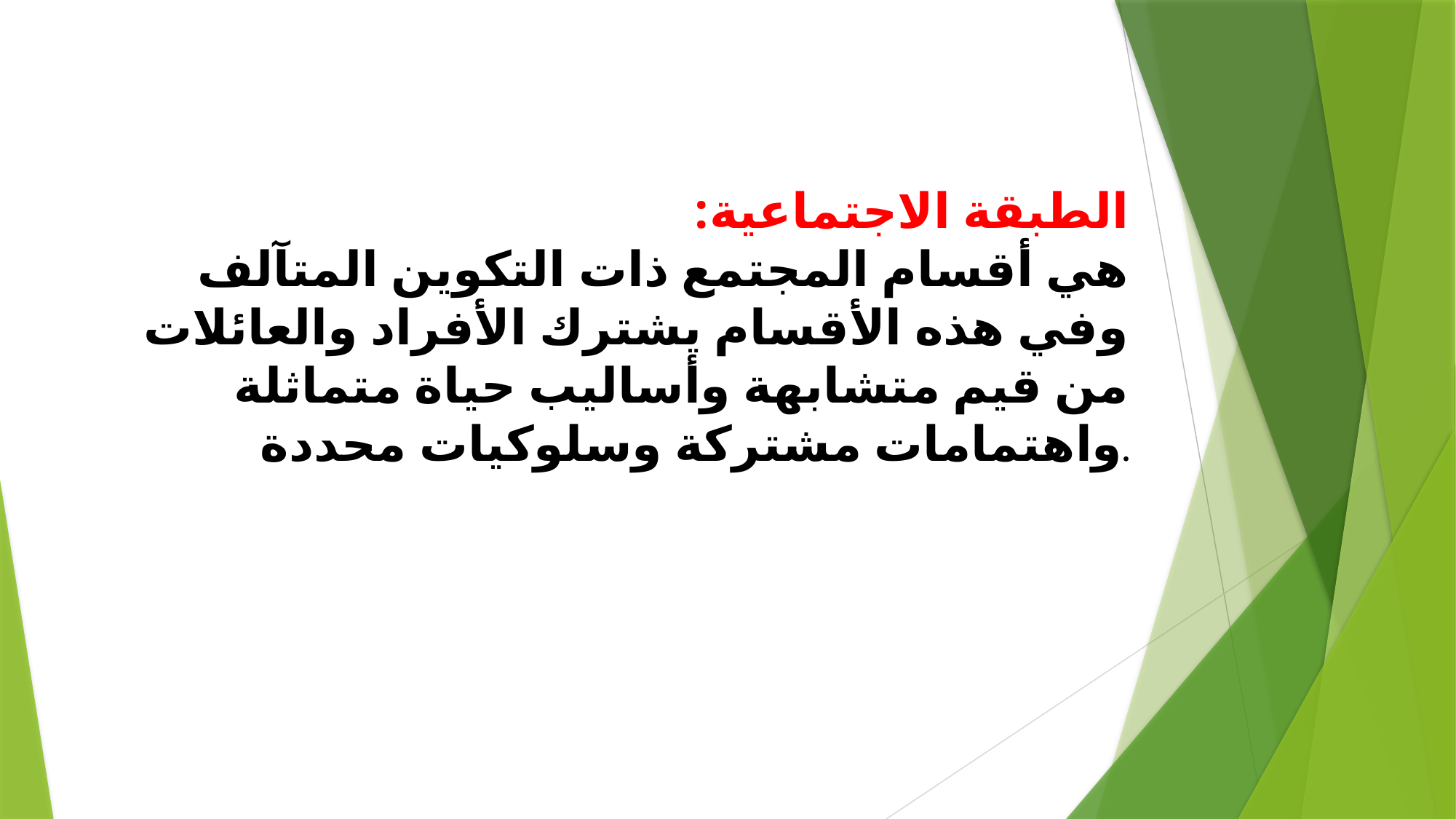

الطبقة الاجتماعية:
هي أقسام المجتمع ذات التكوين المتآلف وفي هذه الأقسام يشترك الأفراد والعائلات من قيم متشابهة وأساليب حياة متماثلة واهتمامات مشتركة وسلوكيات محددة.